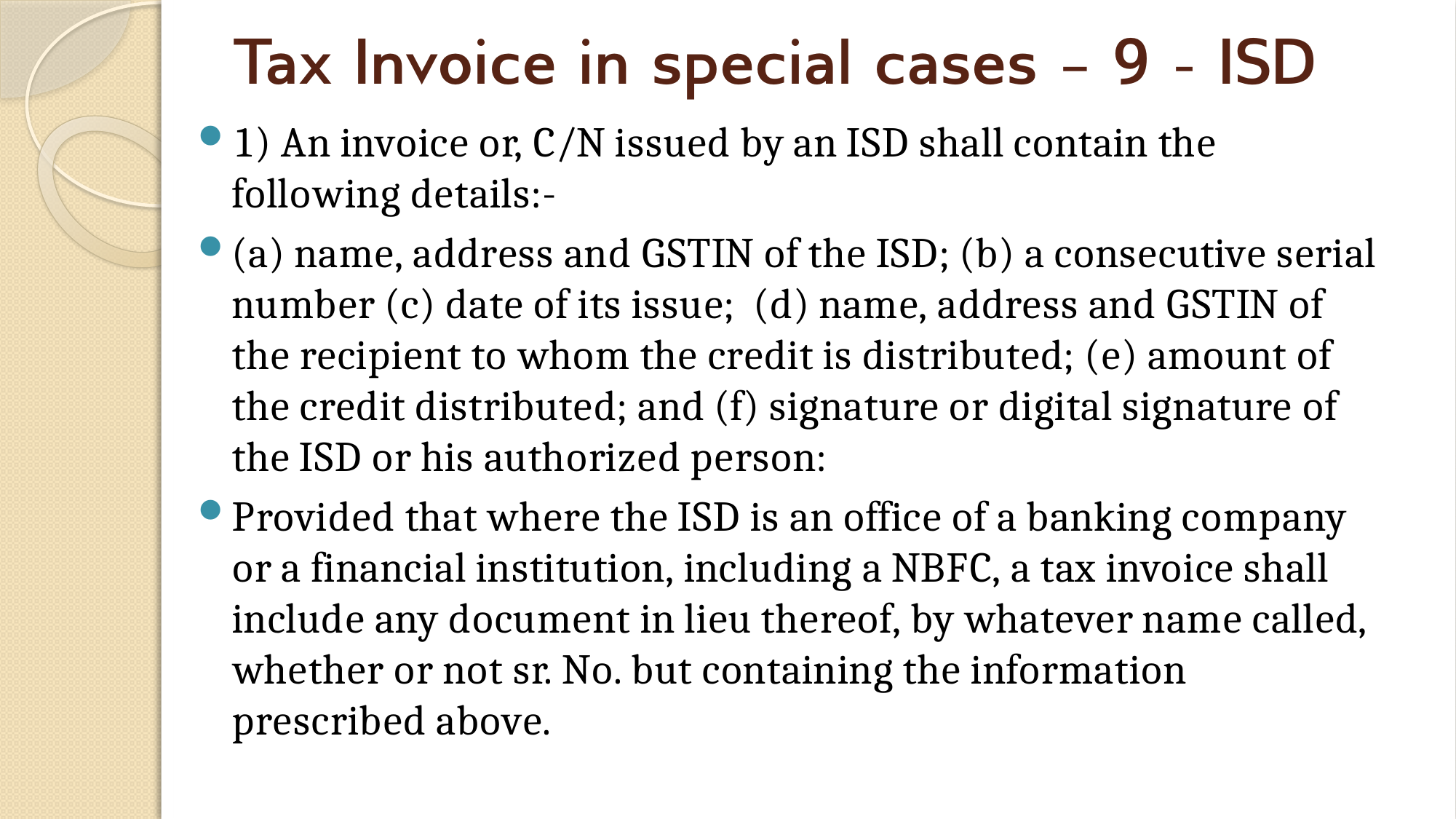

# Tax Invoice in special cases – 9 - ISD
1) An invoice or, C/N issued by an ISD shall contain the following details:-
(a) name, address and GSTIN of the ISD; (b) a consecutive serial number (c) date of its issue;  (d) name, address and GSTIN of the recipient to whom the credit is distributed; (e) amount of the credit distributed; and (f) signature or digital signature of the ISD or his authorized person:
Provided that where the ISD is an office of a banking company or a financial institution, including a NBFC, a tax invoice shall include any document in lieu thereof, by whatever name called, whether or not sr. No. but containing the information prescribed above.